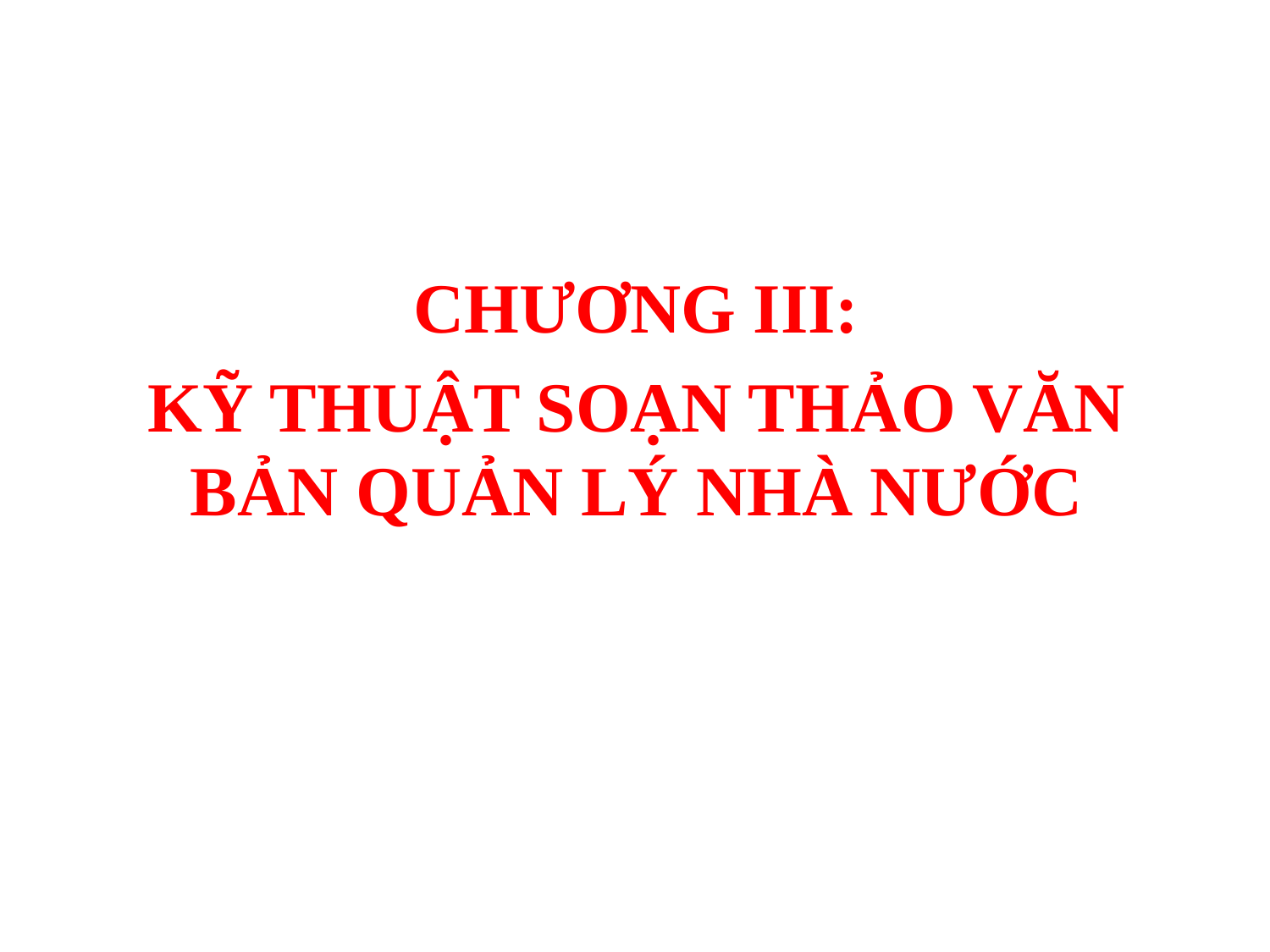

CHƯƠNG III:
KỸ THUẬT SOẠN THẢO VĂN BẢN QUẢN LÝ NHÀ NƯỚC